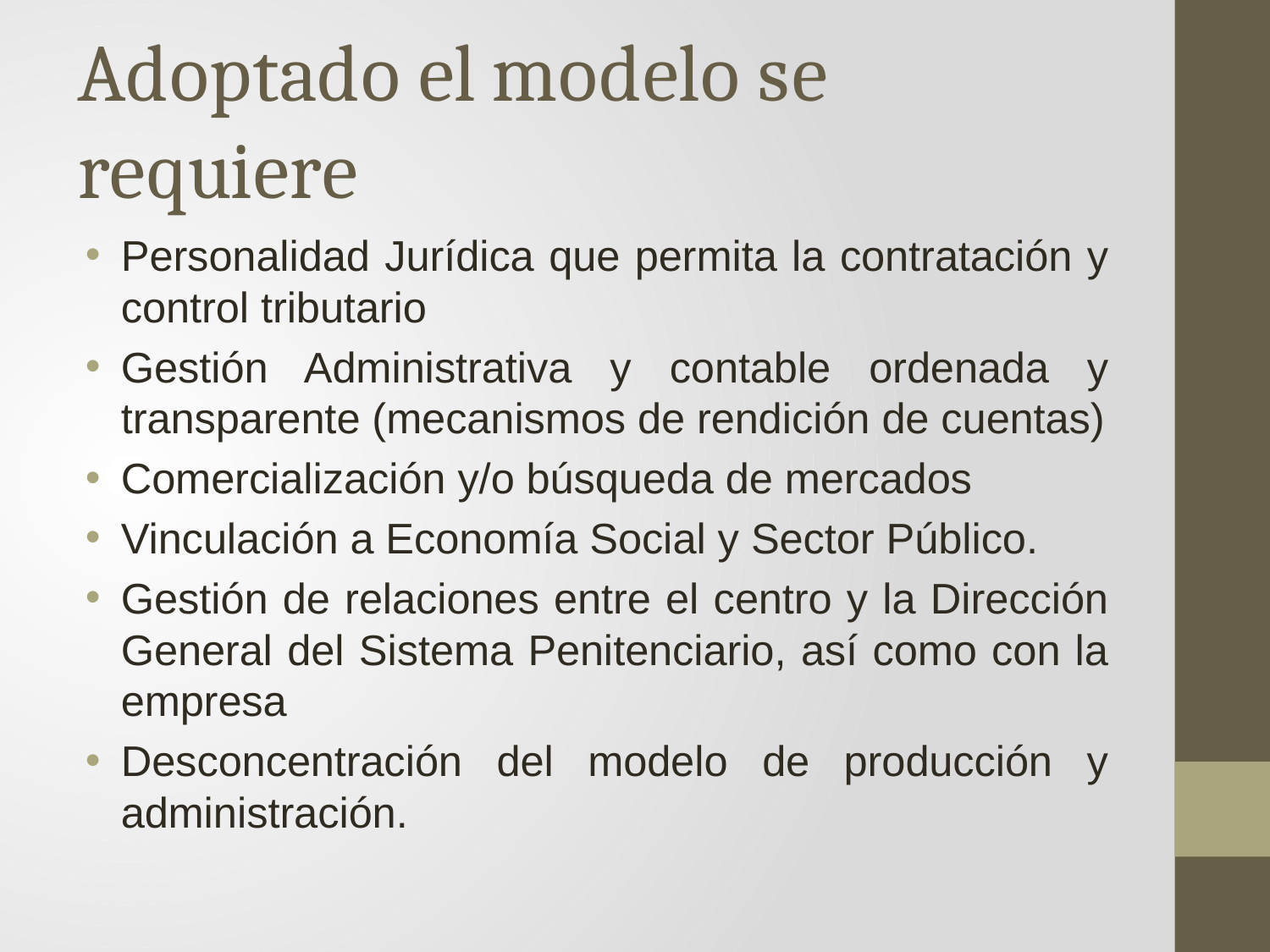

# Adoptado el modelo se requiere
Personalidad Jurídica que permita la contratación y control tributario
Gestión Administrativa y contable ordenada y transparente (mecanismos de rendición de cuentas)
Comercialización y/o búsqueda de mercados
Vinculación a Economía Social y Sector Público.
Gestión de relaciones entre el centro y la Dirección General del Sistema Penitenciario, así como con la empresa
Desconcentración del modelo de producción y administración.